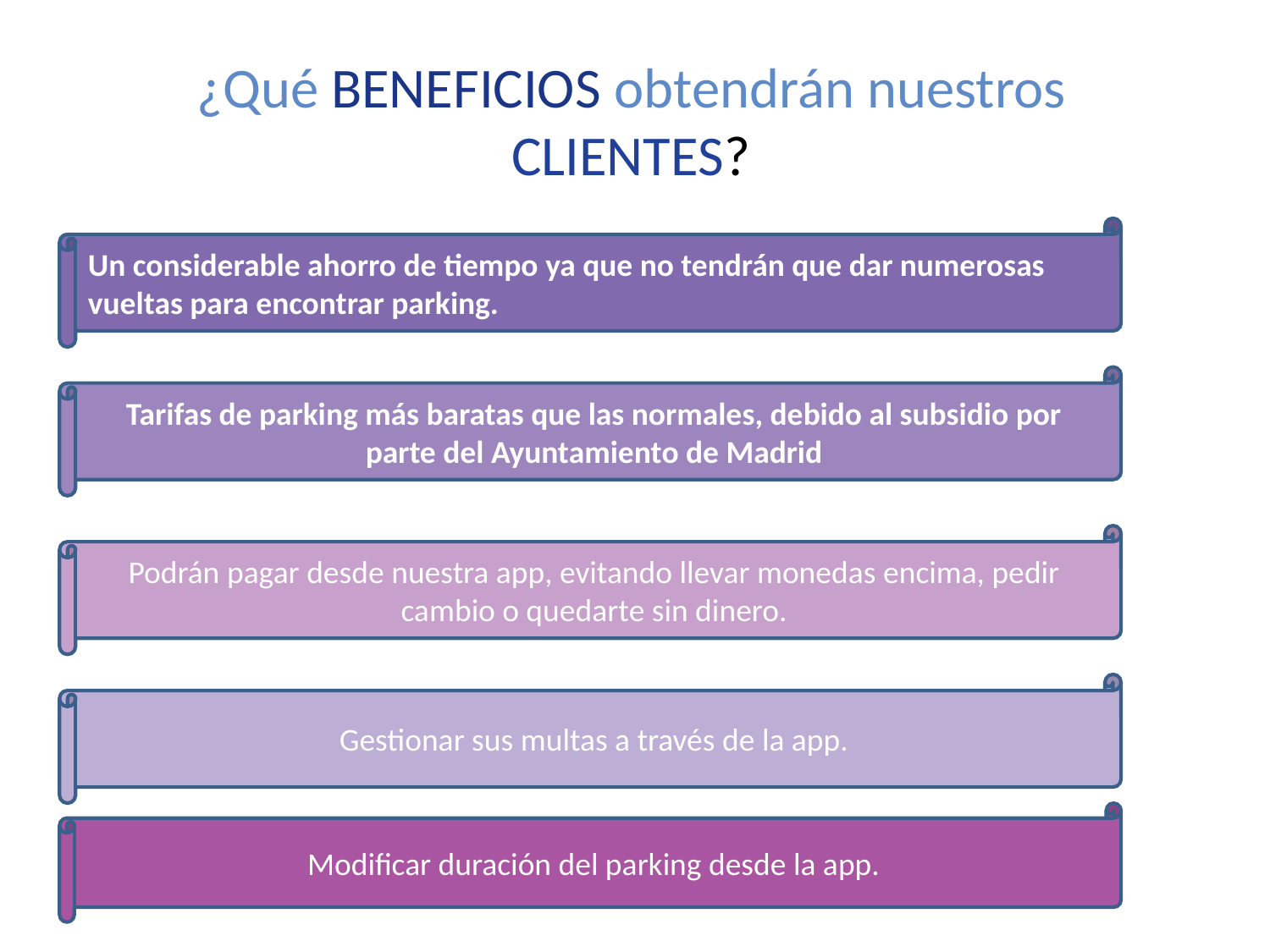

¿Qué BENEFICIOS obtendrán nuestros CLIENTES?
Un considerable ahorro de tiempo ya que no tendrán que dar numerosas vueltas para encontrar parking.
Tarifas de parking más baratas que las normales, debido al subsidio por parte del Ayuntamiento de Madrid
Podrán pagar desde nuestra app, evitando llevar monedas encima, pedir cambio o quedarte sin dinero.
Gestionar sus multas a través de la app.
Modificar duración del parking desde la app.